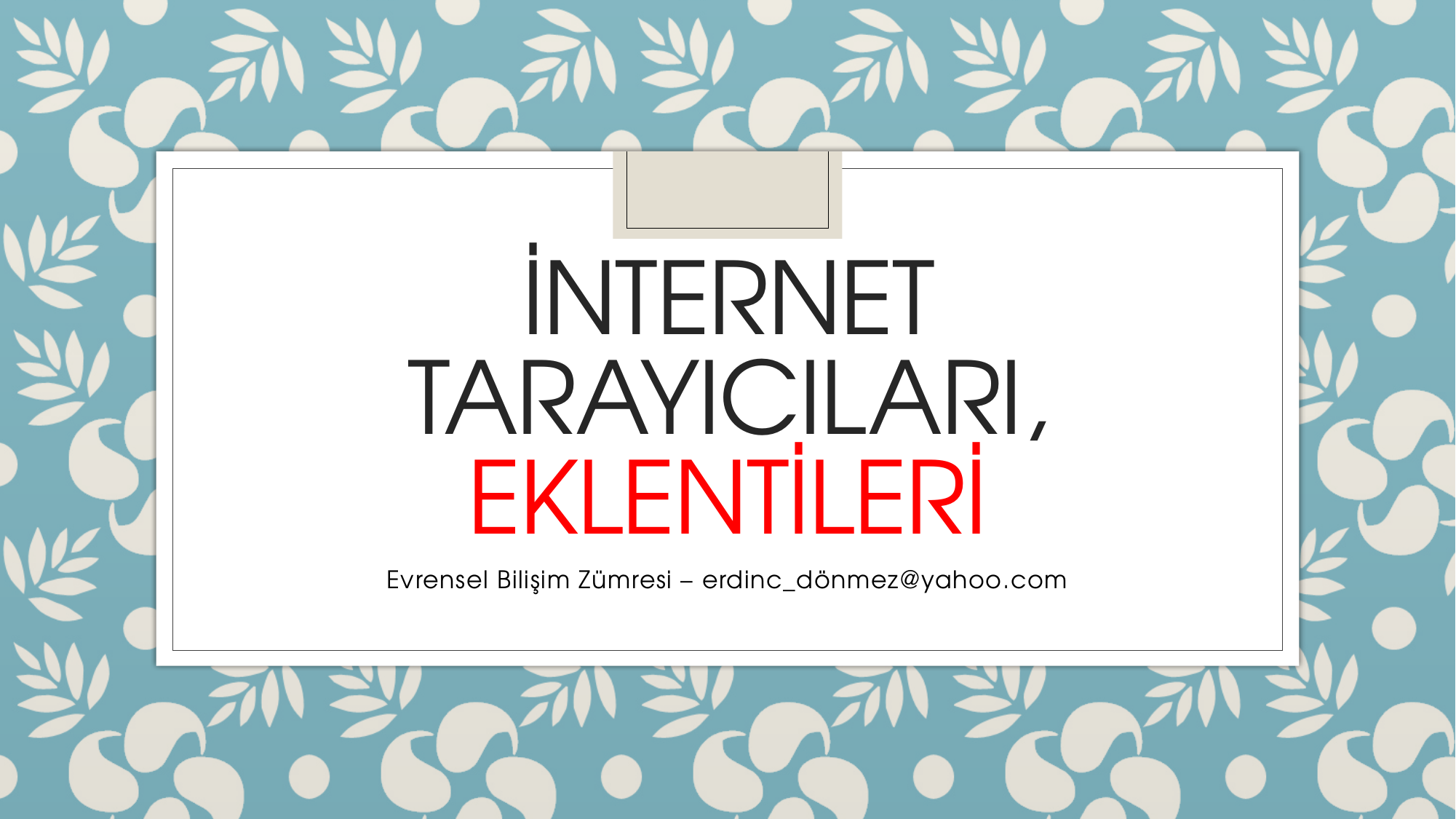

# İnternet Tarayıcıları, Eklentilerİ
Evrensel Bilişim Zümresi – erdinc_dönmez@yahoo.com